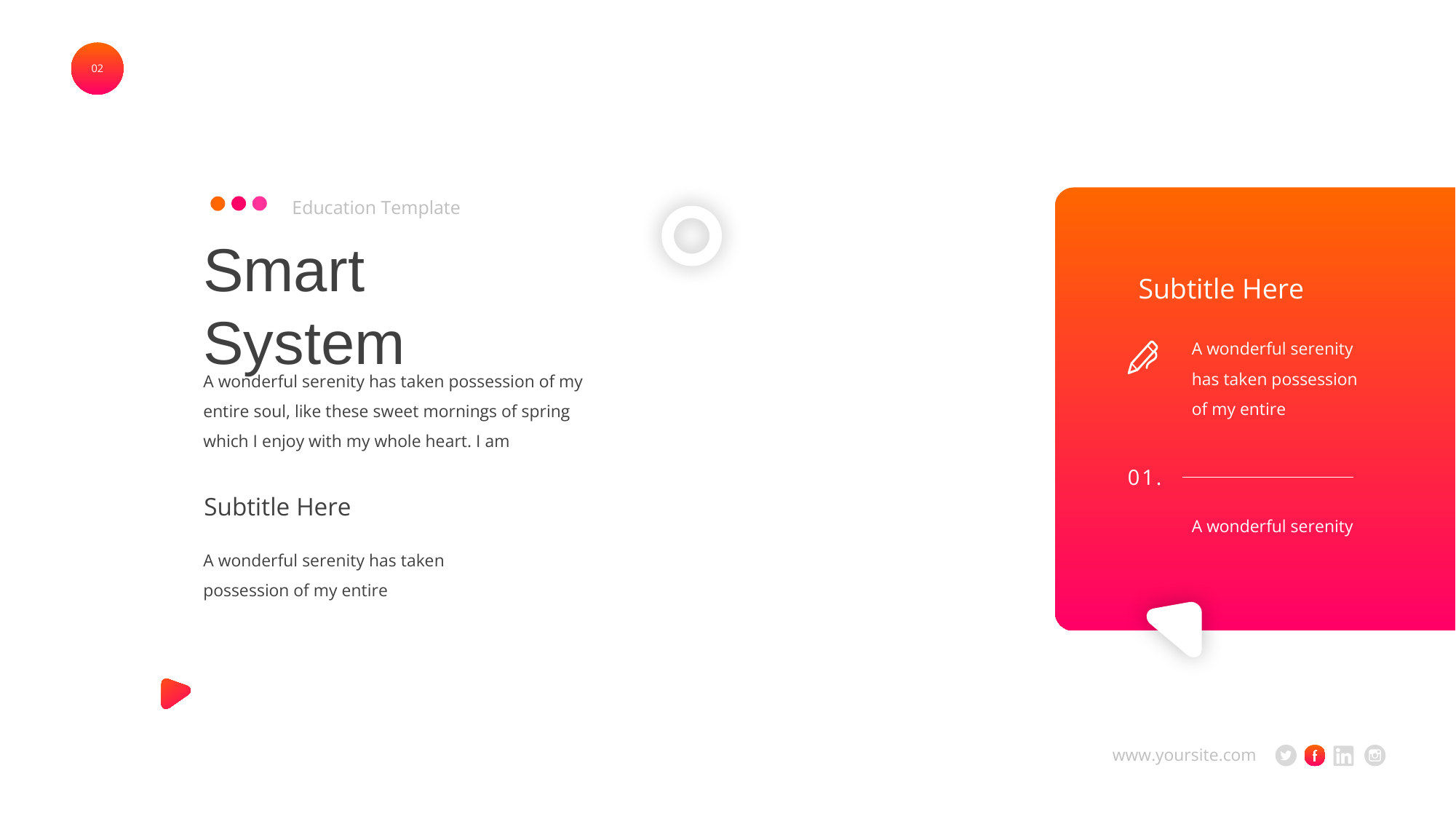

02

Education Template

Smart System
Subtitle Here
A wonderful serenity has taken possession of my entire

A wonderful serenity has taken possession of my entire soul, like these sweet mornings of spring which I enjoy with my whole heart. I am
01.
Subtitle Here
A wonderful serenity
A wonderful serenity has taken possession of my entire

www.yoursite.com